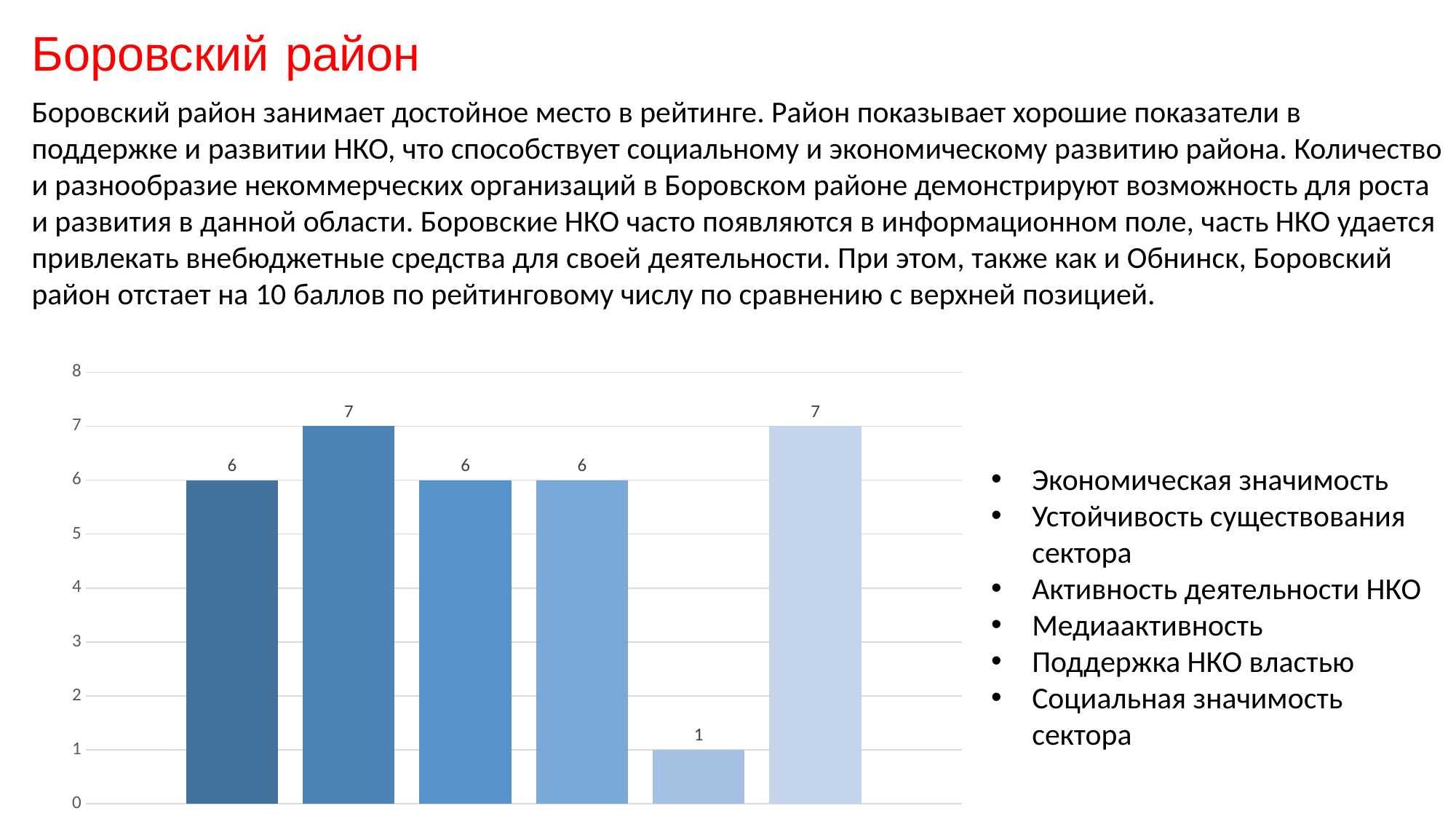

Боровский район
Боровский район занимает достойное место в рейтинге. Район показывает хорошие показатели в поддержке и развитии НКО, что способствует социальному и экономическому развитию района. Количество и разнообразие некоммерческих организаций в Боровском районе демонстрируют возможность для роста и развития в данной области. Боровские НКО часто появляются в информационном поле, часть НКО удается привлекать внебюджетные средства для своей деятельности. При этом, также как и Обнинск, Боровский район отстает на 10 баллов по рейтинговому числу по сравнению с верхней позицией.

### Chart

| Category | Ряд 1 | Ряд 2 | Ряд 3 | Ряд 4 | Ряд 5 | Ряд 6 |
|---|---|---|---|---|---|---|
| Категория 1 | 6.0 | 7.0 | 6.0 | 6.0 | 1.0 | 7.0 |
Экономическая значимость
Устойчивость существования сектора
Активность деятельности НКО
Медиаактивность
Поддержка НКО властью
Социальная значимость сектора